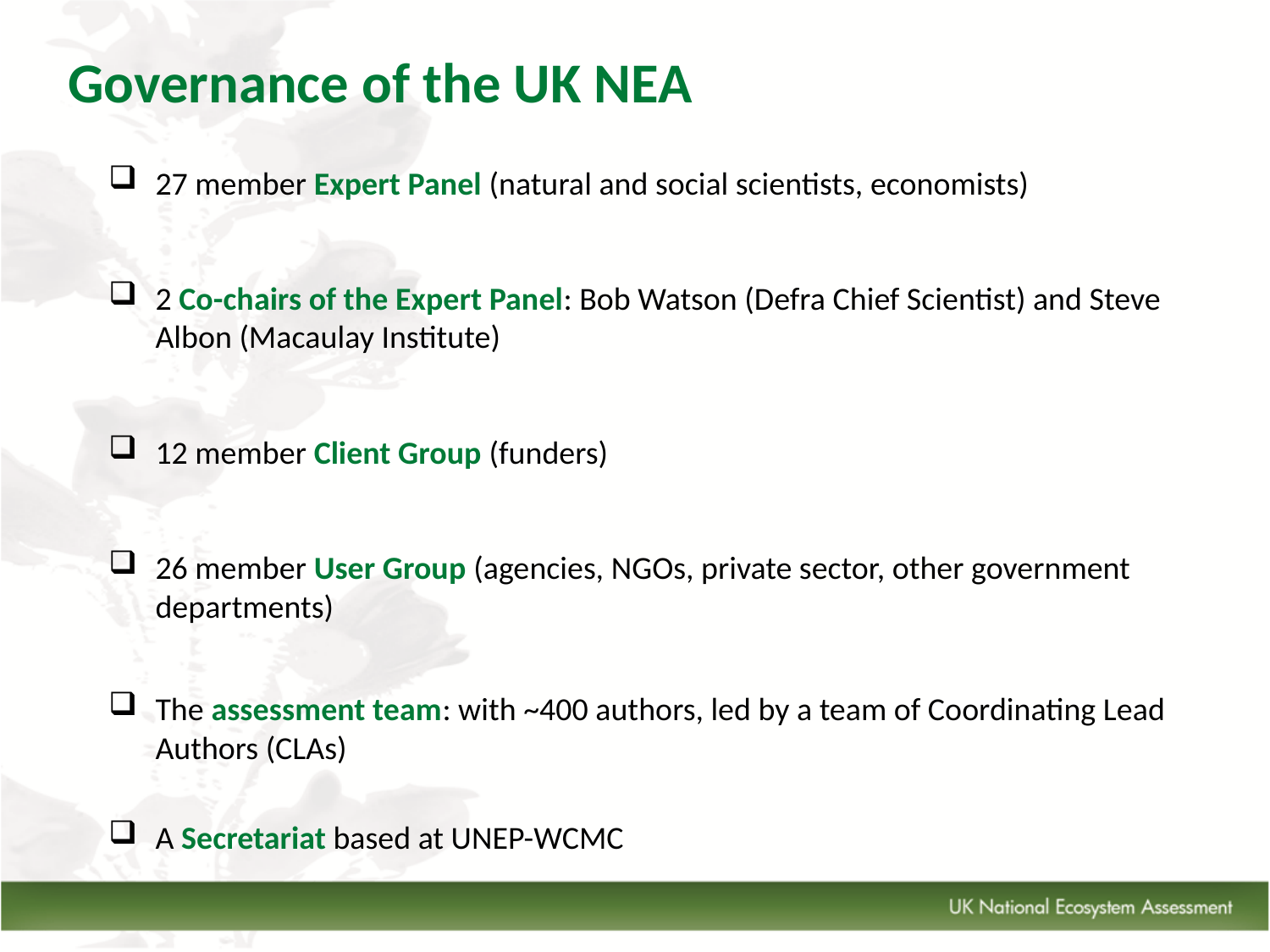

# Governance of the UK NEA
27 member Expert Panel (natural and social scientists, economists)

2 Co-chairs of the Expert Panel: Bob Watson (Defra Chief Scientist) and Steve Albon (Macaulay Institute)

12 member Client Group (funders)

26 member User Group (agencies, NGOs, private sector, other government departments)

The assessment team: with ~400 authors, led by a team of Coordinating Lead Authors (CLAs)

A Secretariat based at UNEP-WCMC